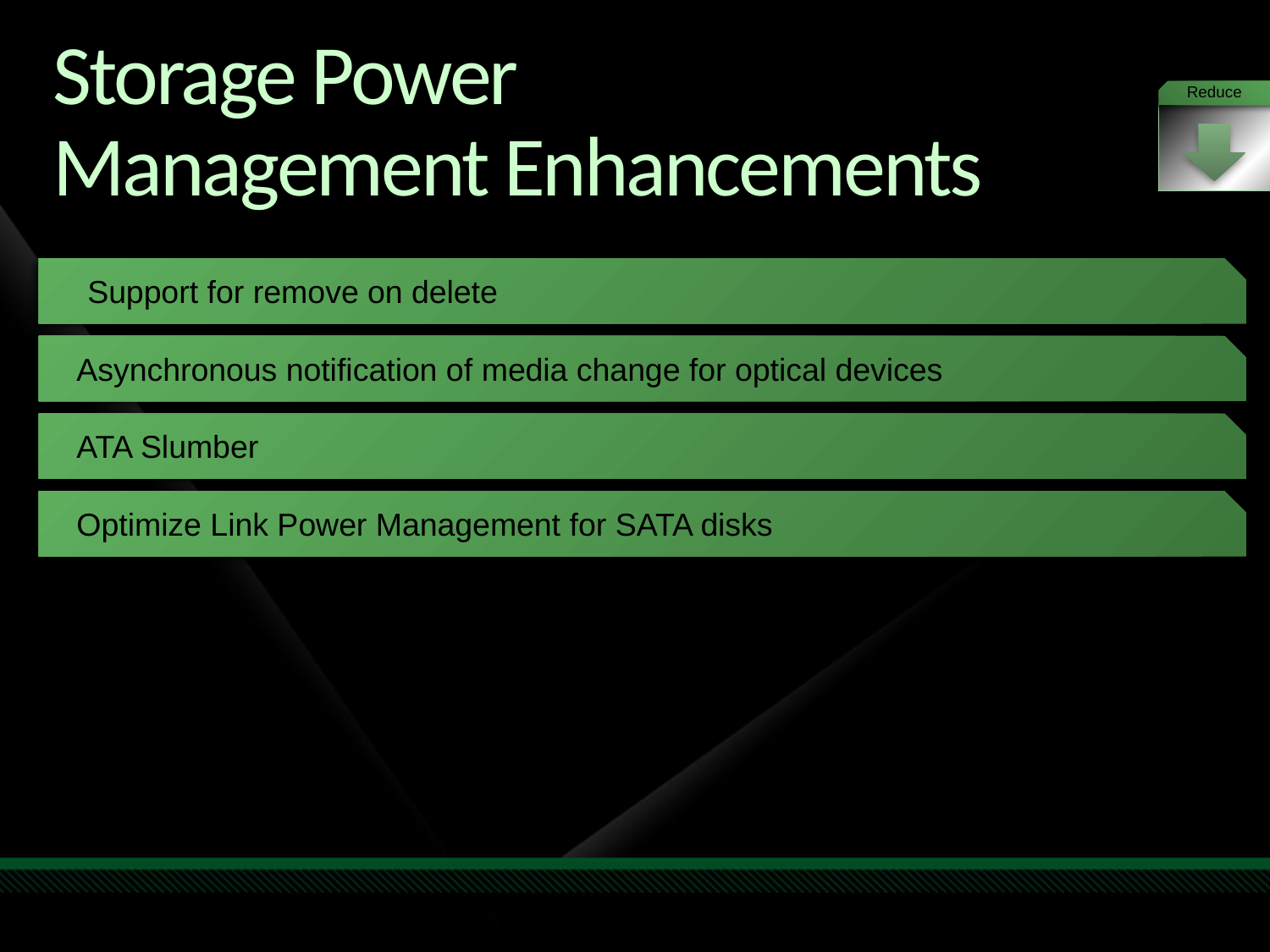

# Storage Power Management Enhancements
Reduce

Support for remove on delete

Asynchronous notification of media change for optical devices

ATA Slumber

Optimize Link Power Management for SATA disks